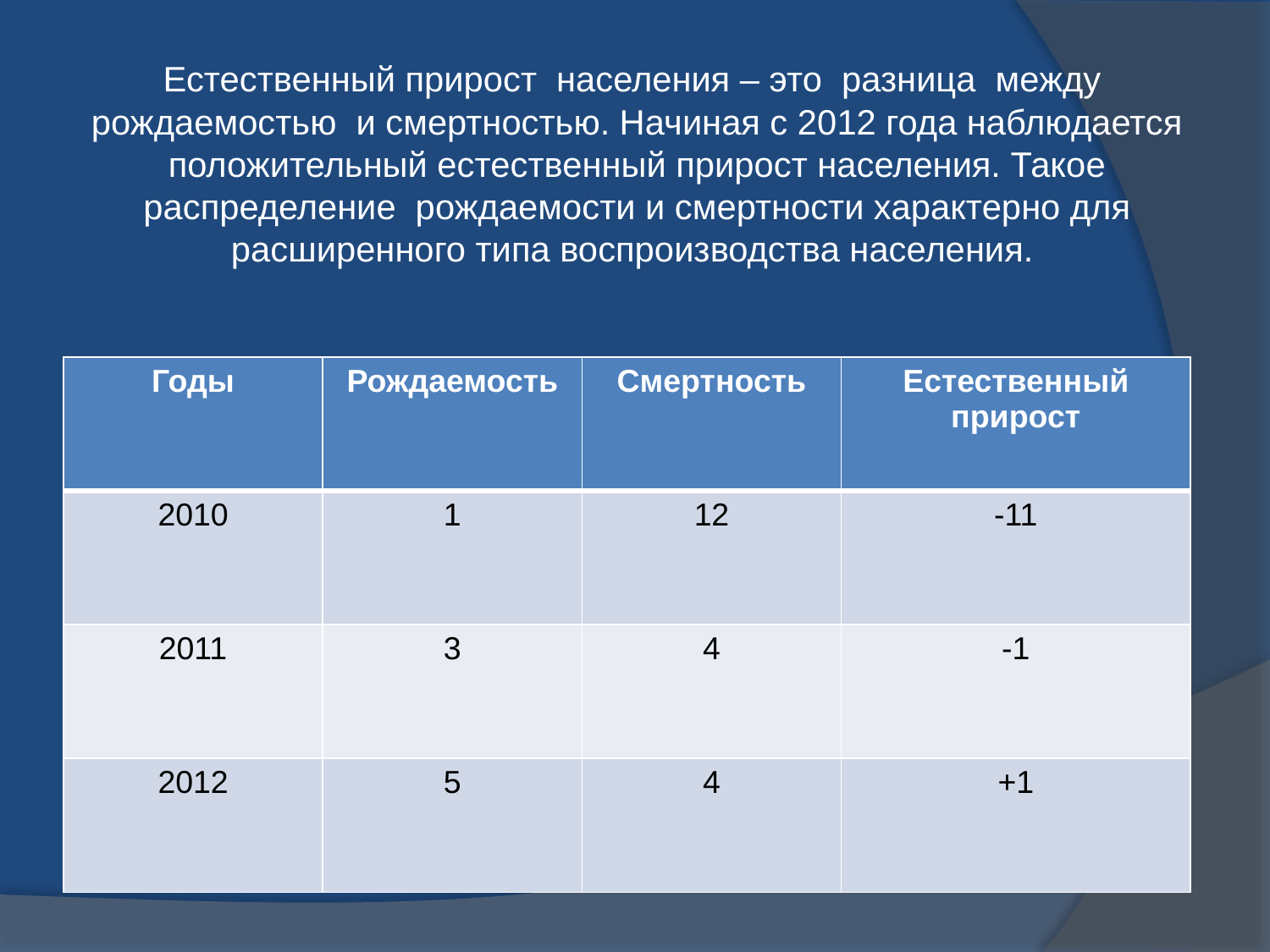

# Естественный прирост  населения – это  разница  между  рождаемостью  и смертностью. Начиная с 2012 года наблюдается положительный естественный прирост населения. Такое распределение  рождаемости и смертности характерно для расширенного типа воспроизводства населения.
| Годы | Рождаемость | Смертность | Естественный прирост |
| --- | --- | --- | --- |
| 2010 | 1 | 12 | -11 |
| 2011 | 3 | 4 | -1 |
| 2012 | 5 | 4 | +1 |